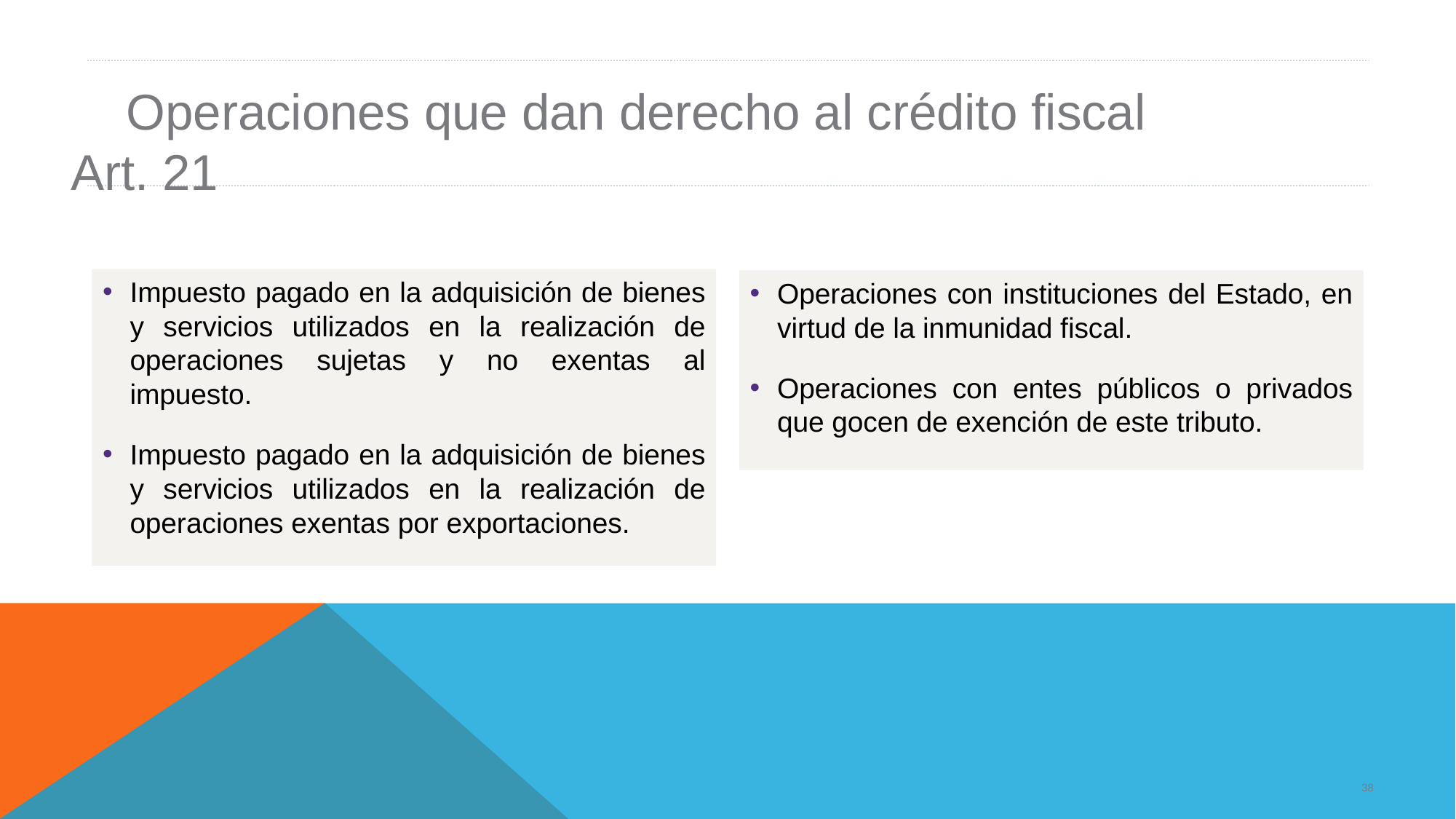

Operaciones que dan derecho al crédito fiscal
Art. 21
Impuesto pagado en la adquisición de bienes y servicios utilizados en la realización de operaciones sujetas y no exentas al impuesto.

Impuesto pagado en la adquisición de bienes y servicios utilizados en la realización de operaciones exentas por exportaciones.

Operaciones con instituciones del Estado, en virtud de la inmunidad fiscal.

Operaciones con entes públicos o privados que gocen de exención de este tributo.